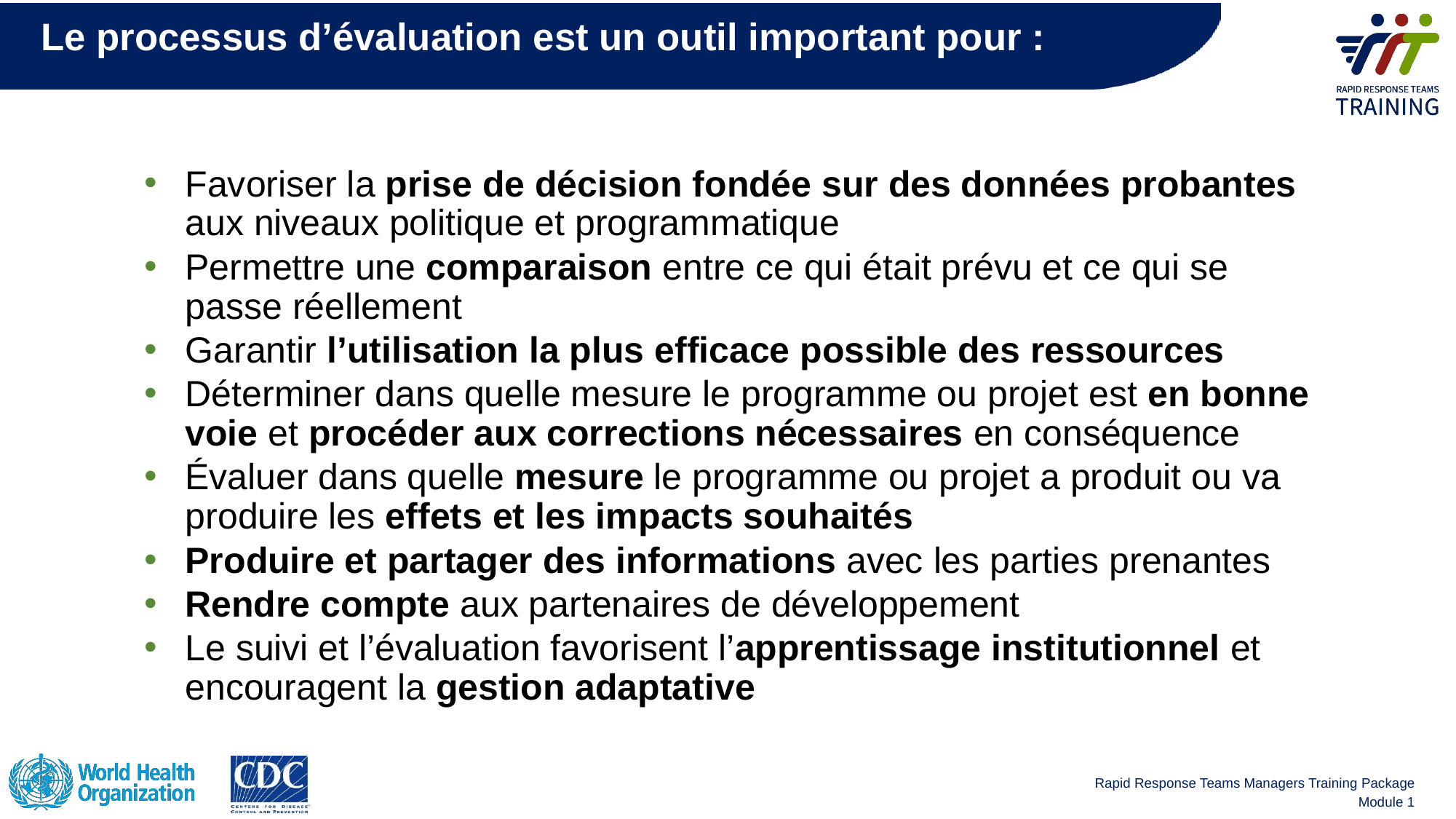

# Le processus d’évaluation est un outil important pour :
Favoriser la prise de décision fondée sur des données probantes aux niveaux politique et programmatique
Permettre une comparaison entre ce qui était prévu et ce qui se passe réellement
Garantir l’utilisation la plus efficace possible des ressources
Déterminer dans quelle mesure le programme ou projet est en bonne voie et procéder aux corrections nécessaires en conséquence
Évaluer dans quelle mesure le programme ou projet a produit ou va produire les effets et les impacts souhaités
Produire et partager des informations avec les parties prenantes
Rendre compte aux partenaires de développement
Le suivi et l’évaluation favorisent l’apprentissage institutionnel et encouragent la gestion adaptative